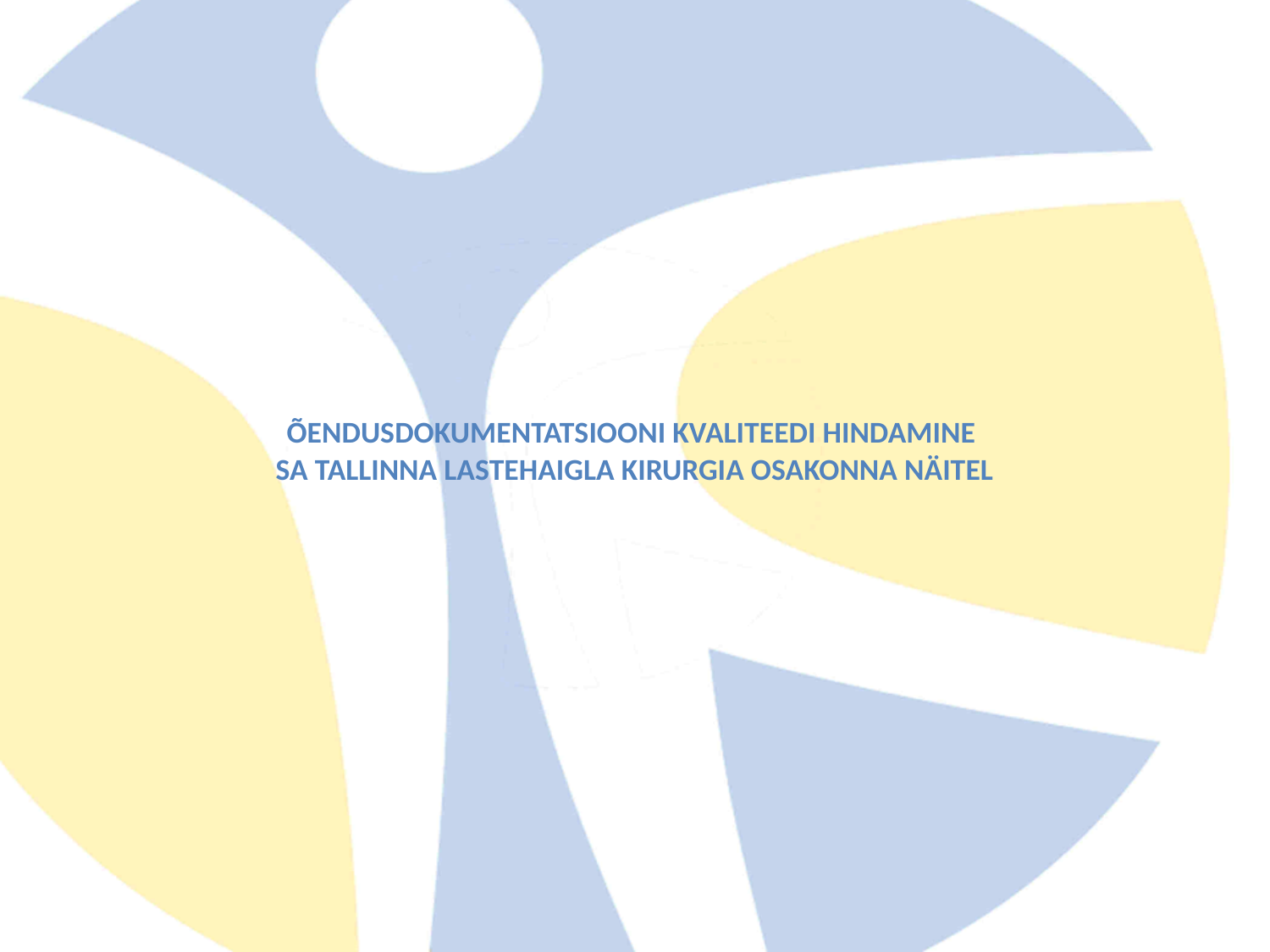

# ÕENDUSDOKUMENTATSIOONI KVALITEEDI HINDAMINE SA TALLINNA LASTEHAIGLA KIRURGIA OSAKONNA NÄITEL